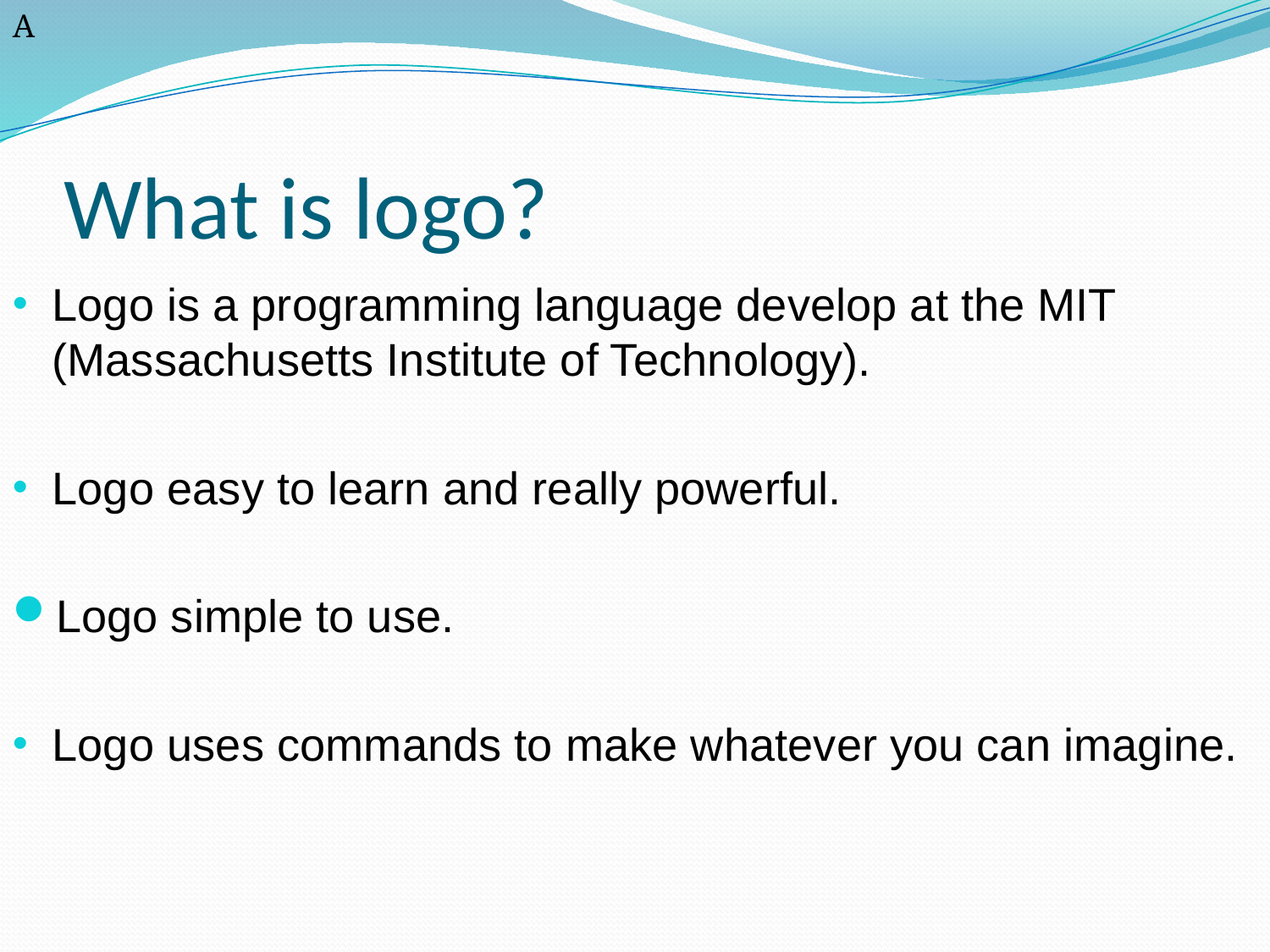

A
# What is logo?
Logo is a programming language develop at the MIT (Massachusetts Institute of Technology).

Logo easy to learn and really powerful.

Logo simple to use.

Logo uses commands to make whatever you can imagine.